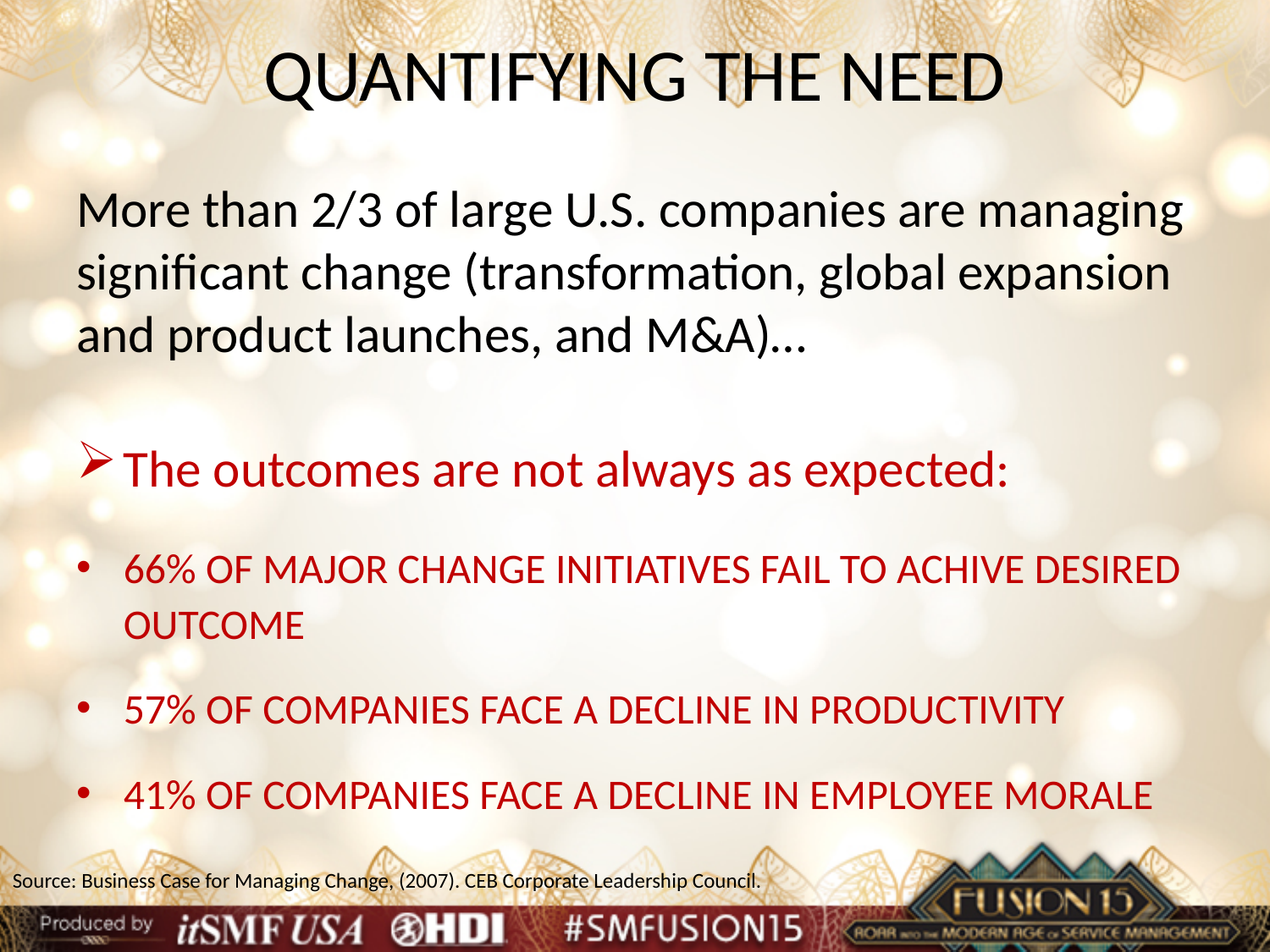

# QUANTIFYING THE NEED
More than 2/3 of large U.S. companies are managing significant change (transformation, global expansion and product launches, and M&A)…
The outcomes are not always as expected:
66% OF MAJOR CHANGE INITIATIVES FAIL TO ACHIVE DESIRED OUTCOME
57% OF COMPANIES FACE A DECLINE IN PRODUCTIVITY
41% OF COMPANIES FACE A DECLINE IN EMPLOYEE MORALE
Source: Business Case for Managing Change, (2007). CEB Corporate Leadership Council.